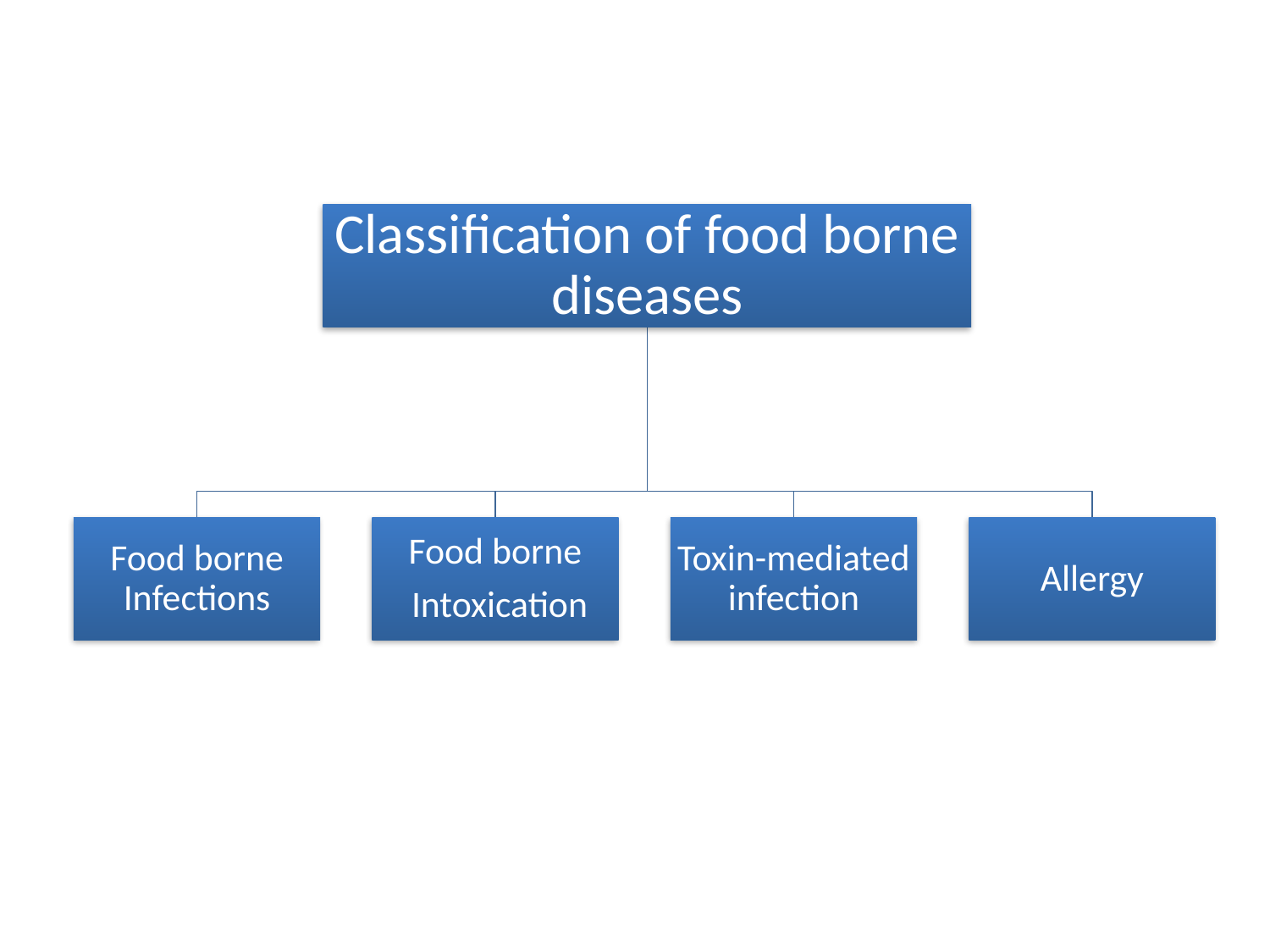

Classification of food borne diseases
Food borne Infections
Food borne
 Intoxication
Toxin-mediated infection
Allergy